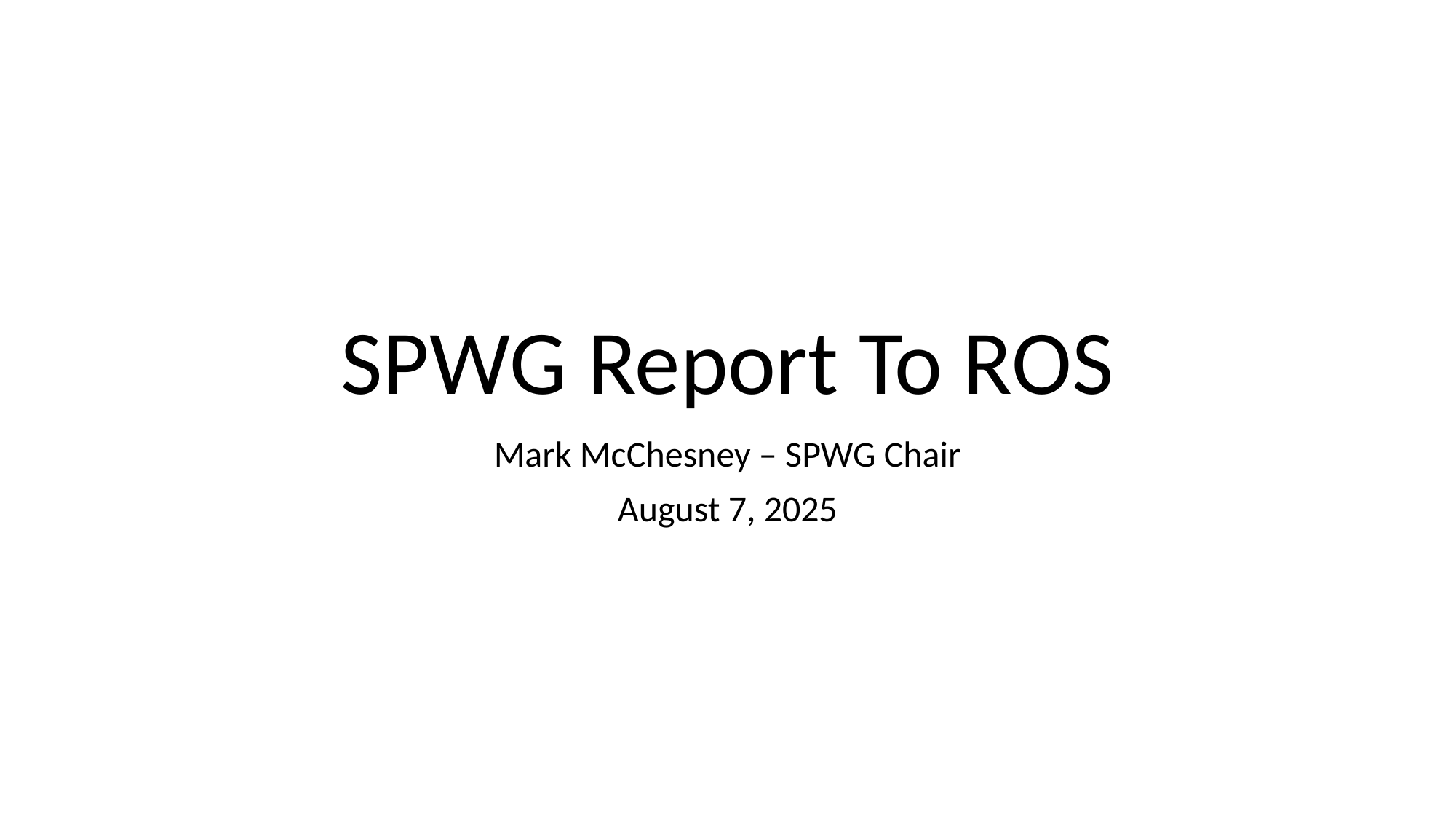

# SPWG Report To ROS
Mark McChesney – SPWG Chair
August 7, 2025